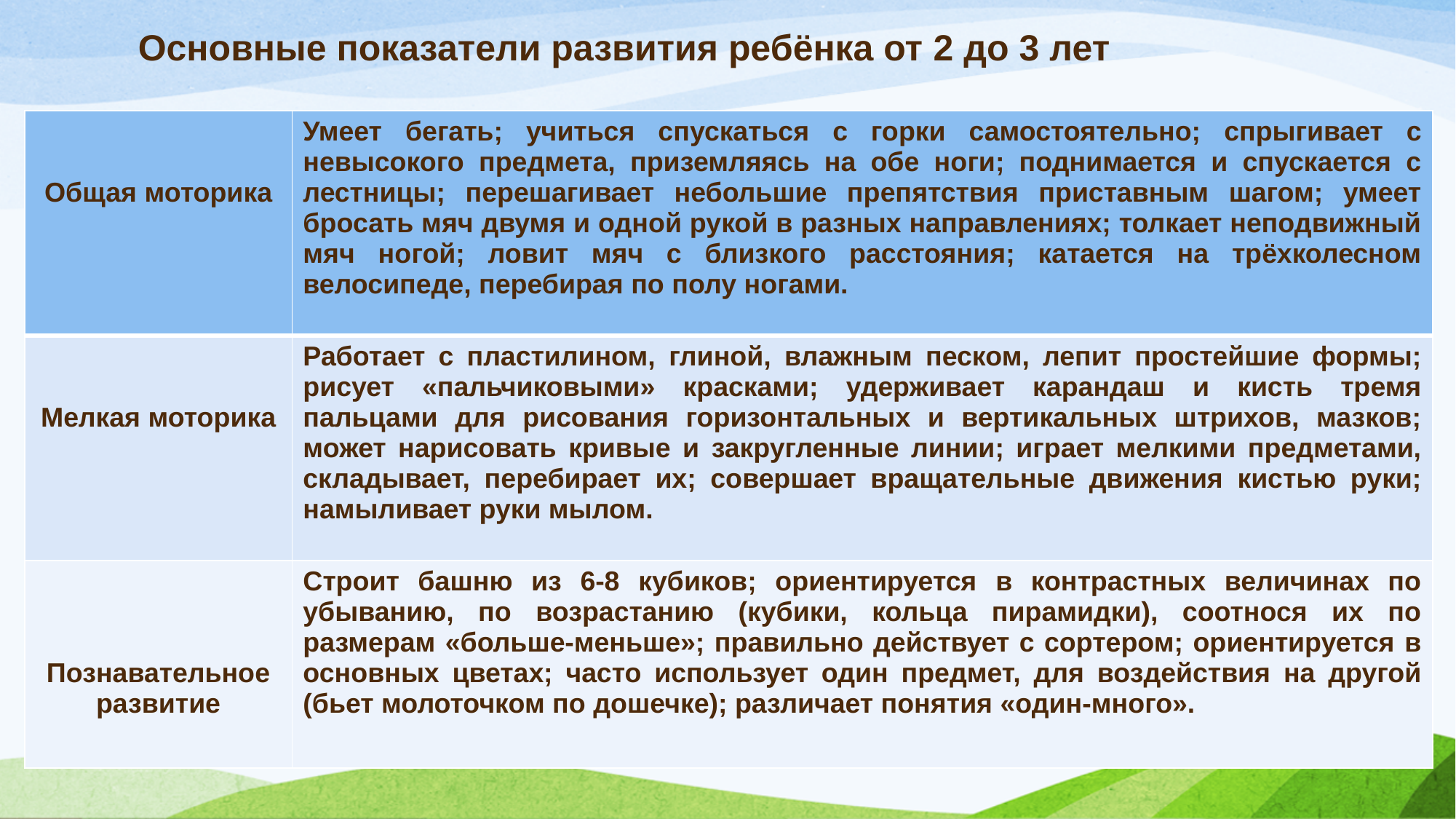

# Основные показатели развития ребёнка от 2 до 3 лет
| Общая моторика | Умеет бегать; учиться спускаться с горки самостоятельно; спрыгивает с невысокого предмета, приземляясь на обе ноги; поднимается и спускается с лестницы; перешагивает небольшие препятствия приставным шагом; умеет бросать мяч двумя и одной рукой в разных направлениях; толкает неподвижный мяч ногой; ловит мяч с близкого расстояния; катается на трёхколесном велосипеде, перебирая по полу ногами. |
| --- | --- |
| Мелкая моторика | Работает с пластилином, глиной, влажным песком, лепит простейшие формы; рисует «пальчиковыми» красками; удерживает карандаш и кисть тремя пальцами для рисования горизонтальных и вертикальных штрихов, мазков; может нарисовать кривые и закругленные линии; играет мелкими предметами, складывает, перебирает их; совершает вращательные движения кистью руки; намыливает руки мылом. |
| Познавательное развитие | Строит башню из 6-8 кубиков; ориентируется в контрастных величинах по убыванию, по возрастанию (кубики, кольца пирамидки), соотнося их по размерам «больше-меньше»; правильно действует с сортером; ориентируется в основных цветах; часто использует один предмет, для воздействия на другой (бьет молоточком по дошечке); различает понятия «один-много». |